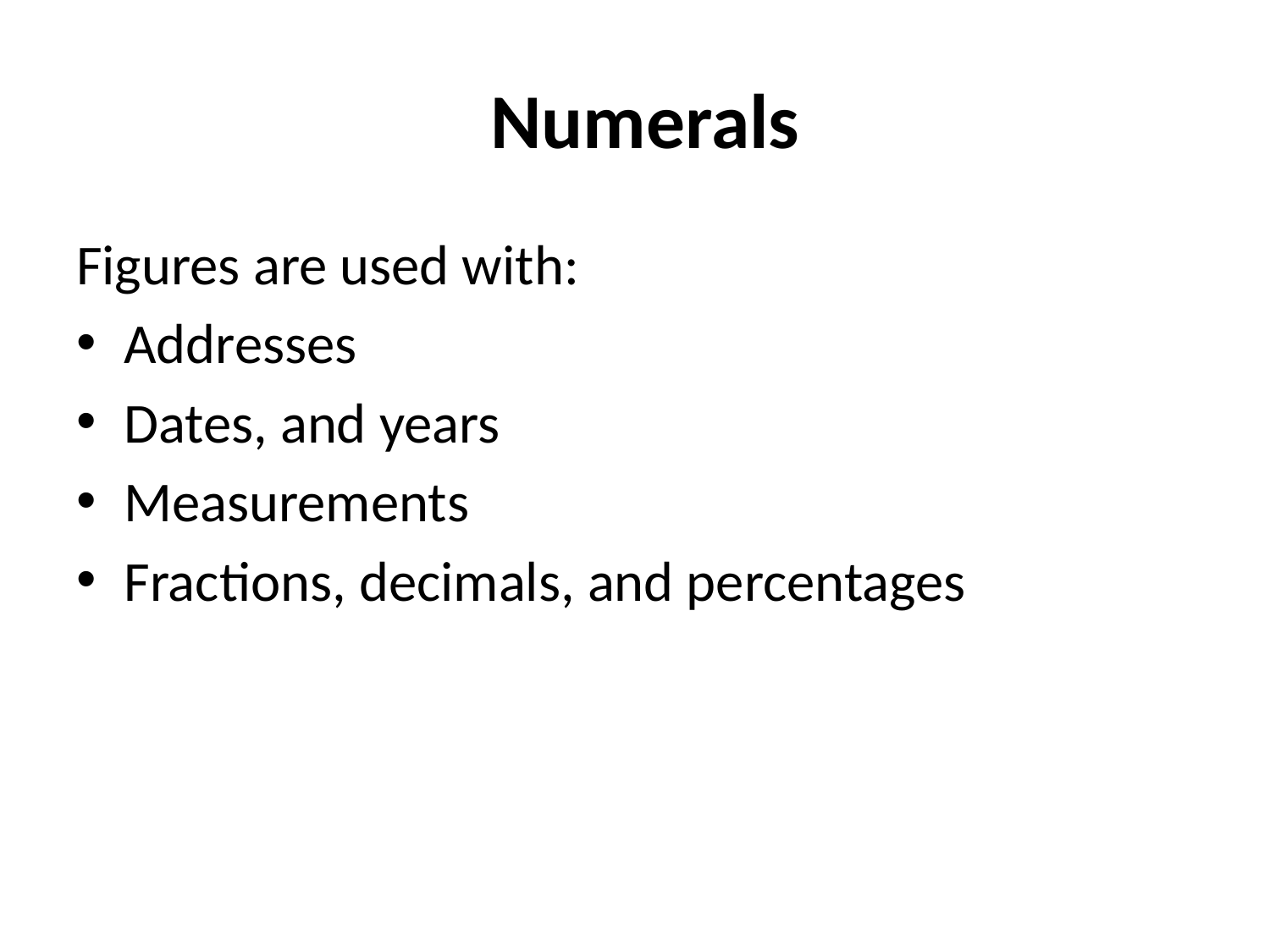

# Numerals
Figures are used with:
Addresses
Dates, and years
Measurements
Fractions, decimals, and percentages